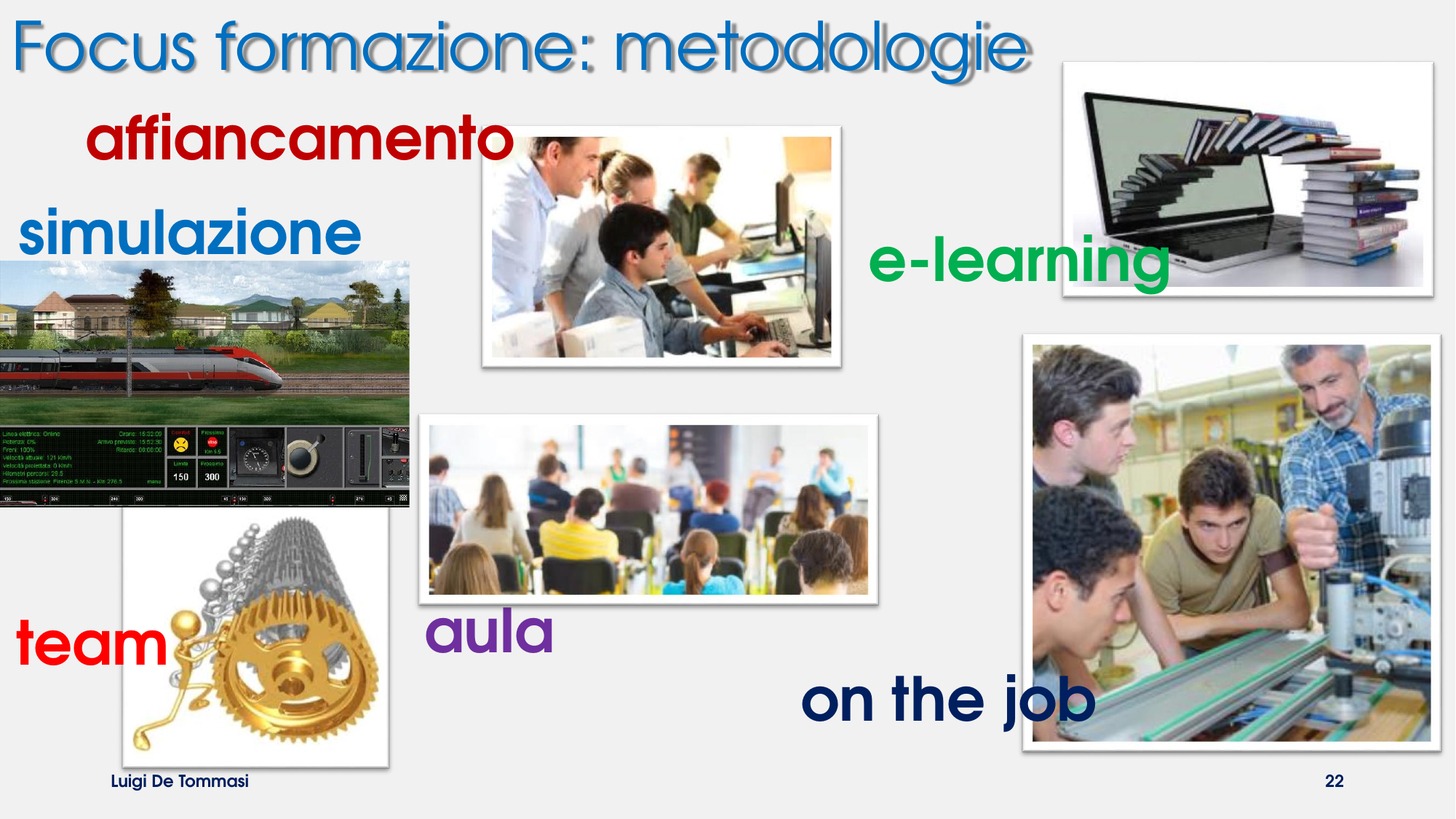

# Focus formazione: metodologie

affiancamento

simulazione
e-learning

aula
team
on the job
Luigi De Tommasi
22